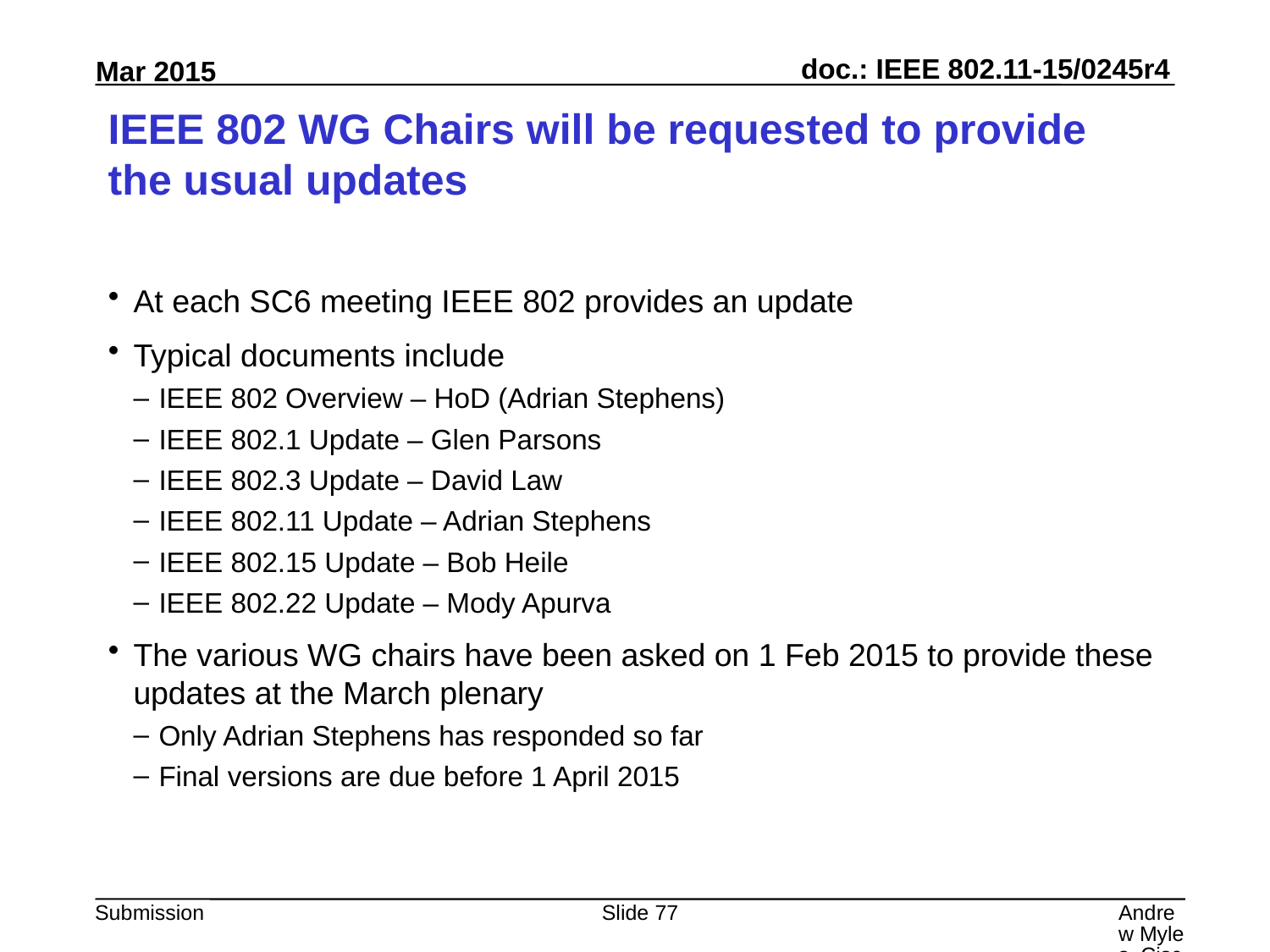

# IEEE 802 WG Chairs will be requested to provide the usual updates
At each SC6 meeting IEEE 802 provides an update
Typical documents include
IEEE 802 Overview – HoD (Adrian Stephens)
IEEE 802.1 Update – Glen Parsons
IEEE 802.3 Update – David Law
IEEE 802.11 Update – Adrian Stephens
IEEE 802.15 Update – Bob Heile
IEEE 802.22 Update – Mody Apurva
The various WG chairs have been asked on 1 Feb 2015 to provide these updates at the March plenary
Only Adrian Stephens has responded so far
Final versions are due before 1 April 2015

Slide 77
Andrew Myles, Cisco